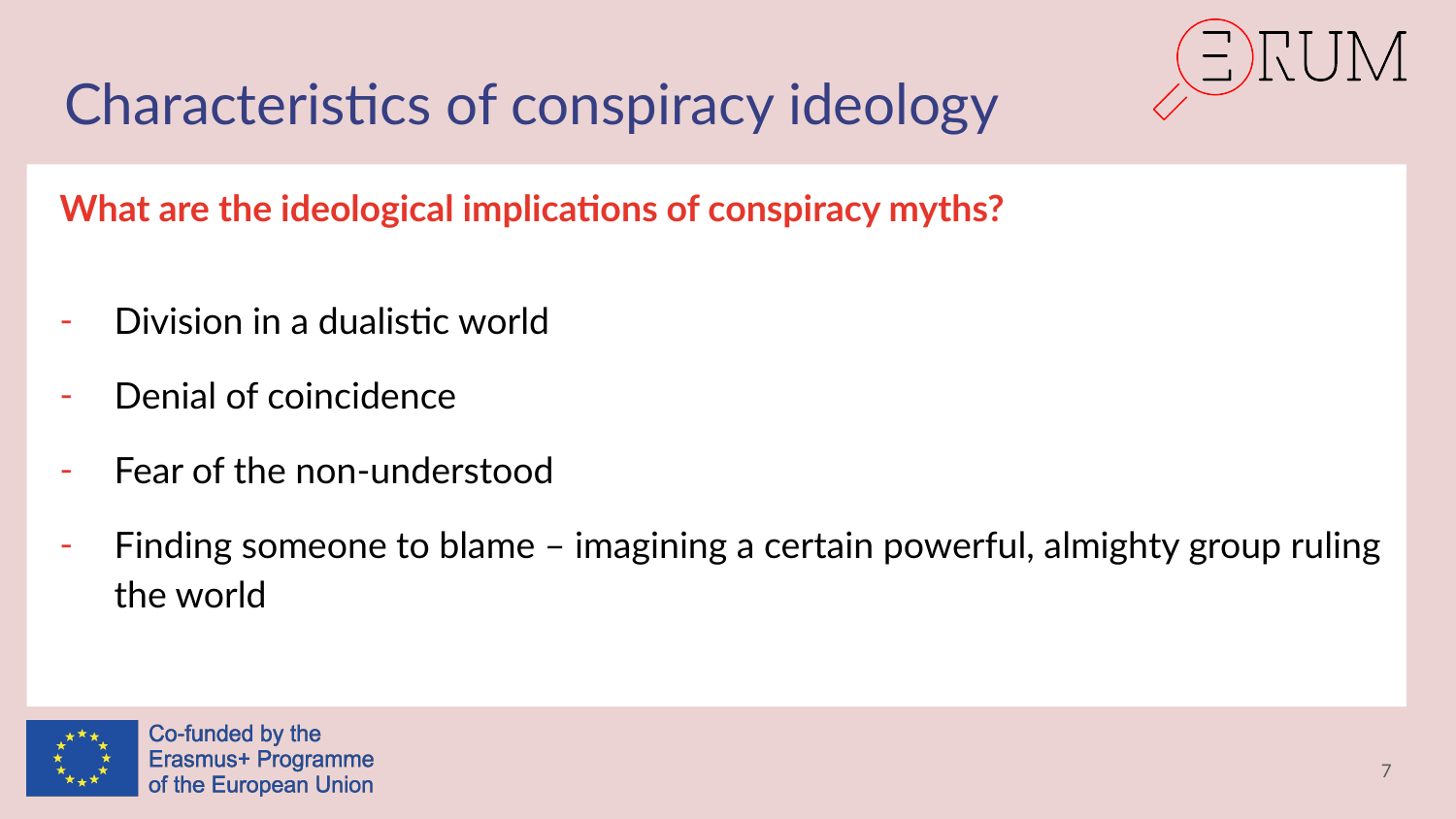

# Characteristics of conspiracy ideology
What are the ideological implications of conspiracy myths?

Division in a dualistic world
Denial of coincidence
Fear of the non-understood
Finding someone to blame – imagining a certain powerful, almighty group ruling the world

7